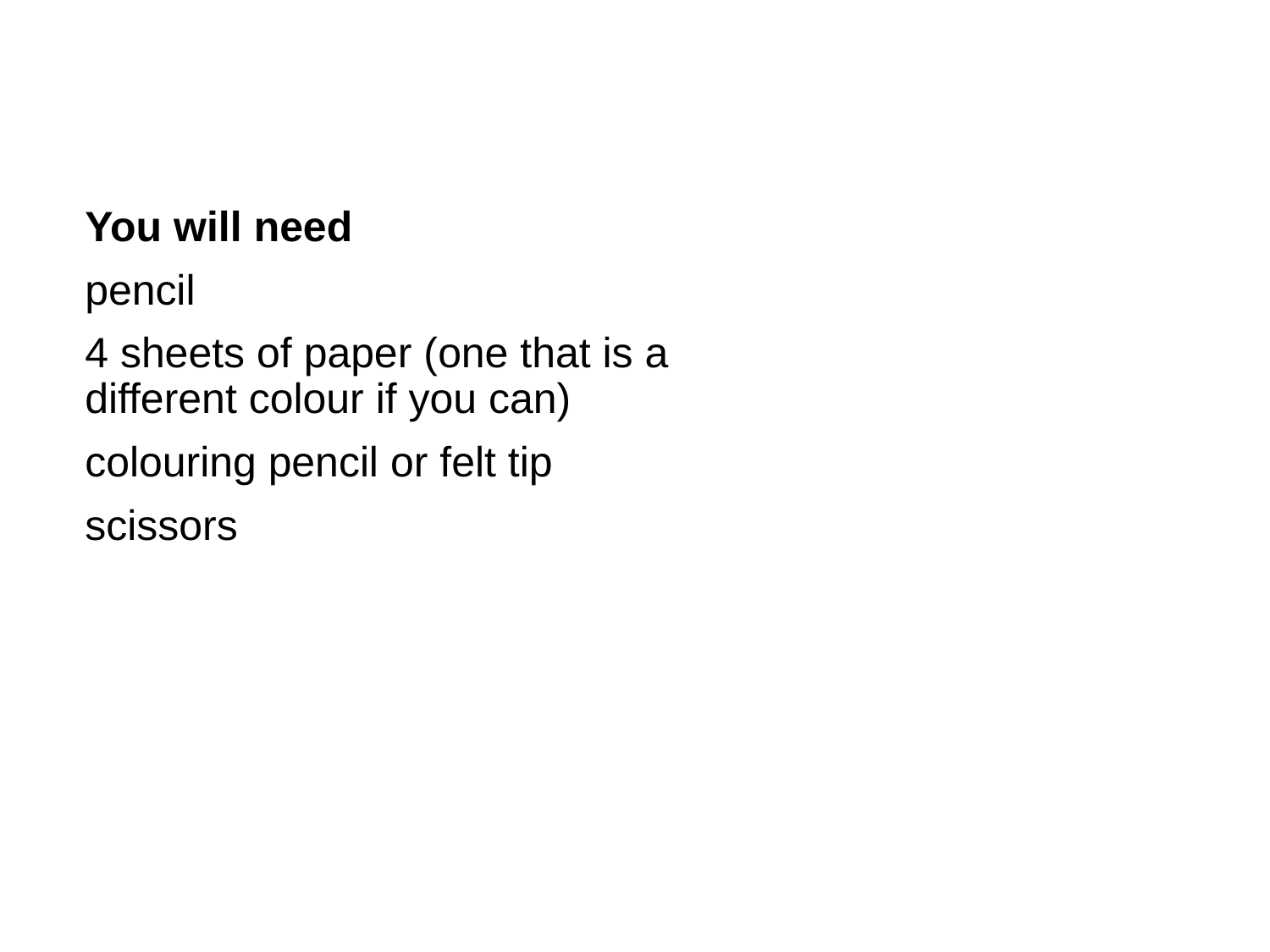

#
You will need
pencil
4 sheets of paper (one that is a different colour if you can)
colouring pencil or felt tip
scissors